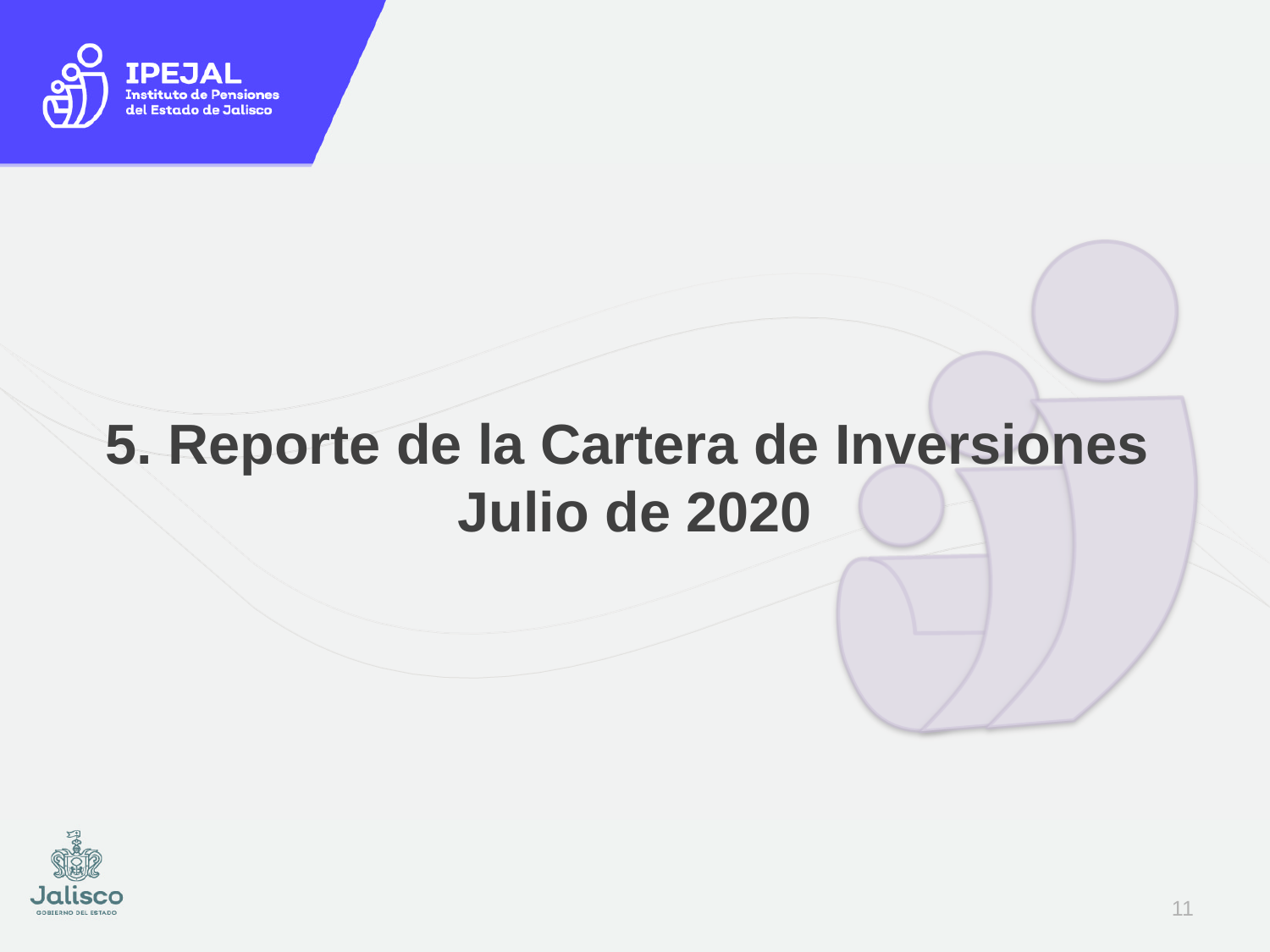

5. Reporte de la Cartera de Inversiones
Julio de 2020
11